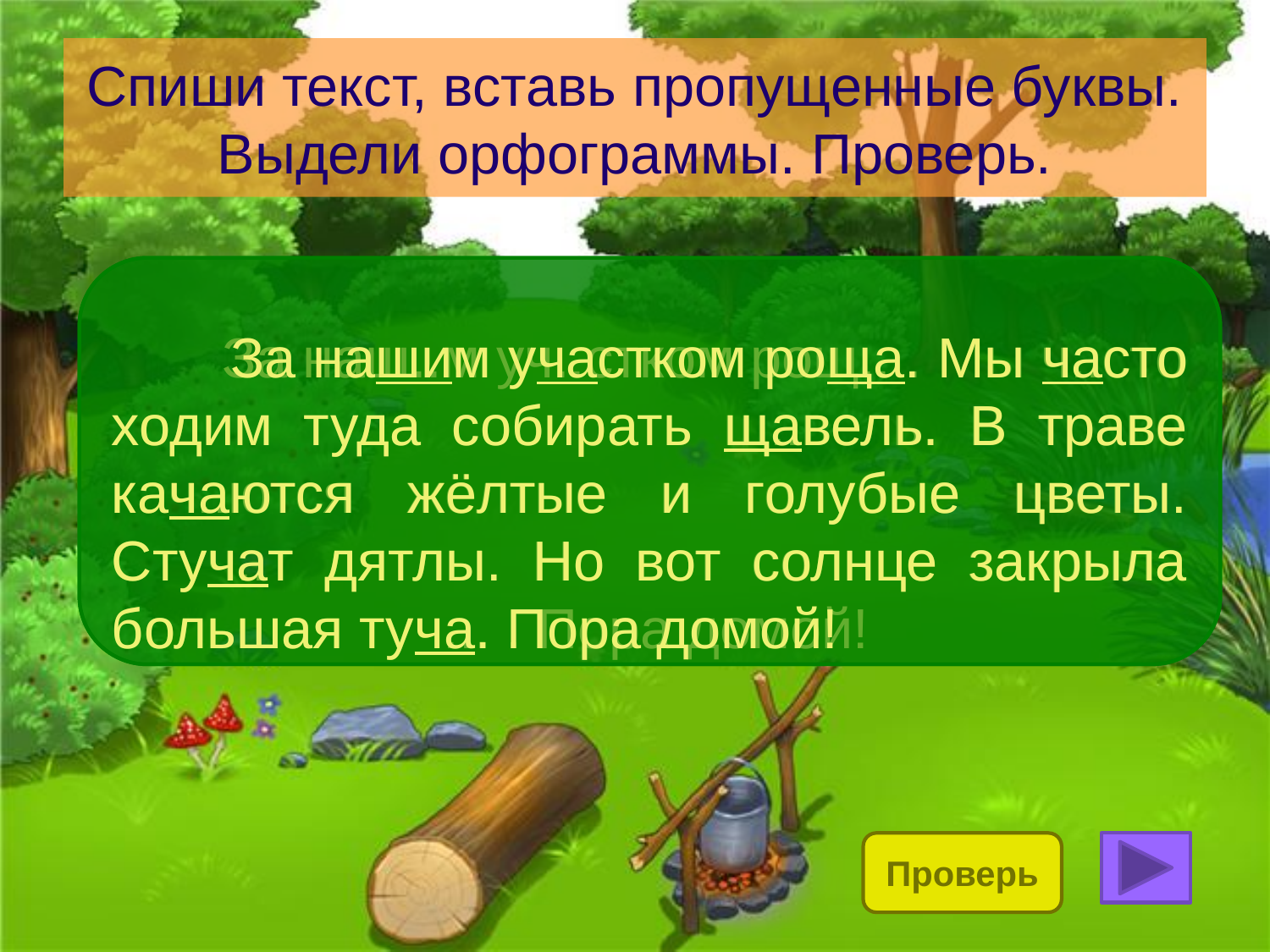

# Спиши текст, вставь пропущенные буквы. Выдели орфограммы. Проверь.

       За наш..м уч..стком рощ.. . Мы ч..сто ходим туда собирать щ..вель. В траве кач..ются жёлтые и голубые цветы. Стуч..т дятлы. Но вот солнце закрыла большая туч... . Пора домой!

       За нашим участком роща. Мы часто ходим туда собирать щавель. В траве качаются жёлтые и голубые цветы. Стучат дятлы. Но вот солнце закрыла большая туча. Пора домой!
Проверь